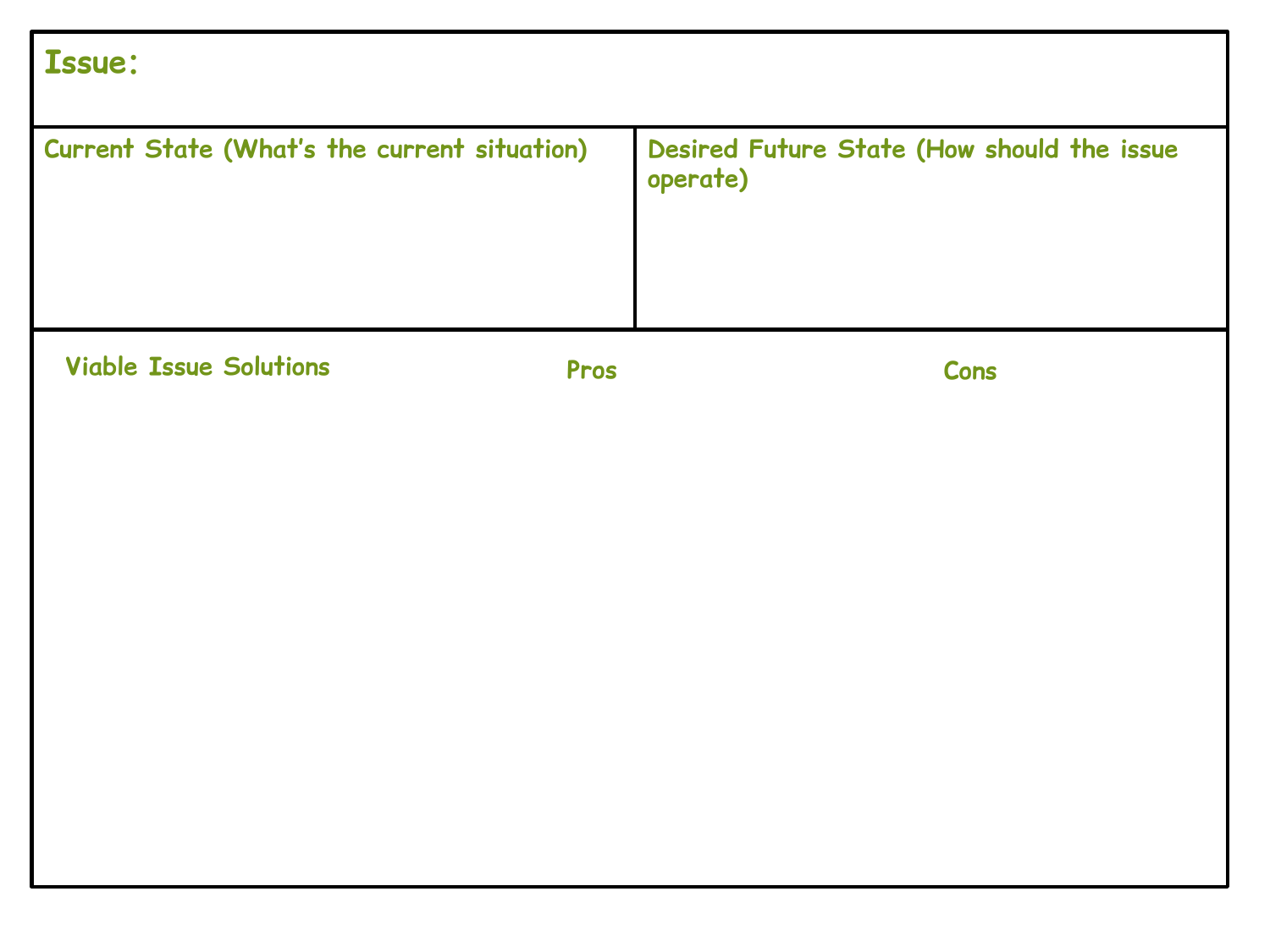

Issue:

Current State (What’s the current situation)

Desired Future State (How should the issue operate)

Viable Issue Solutions
Pros
Cons